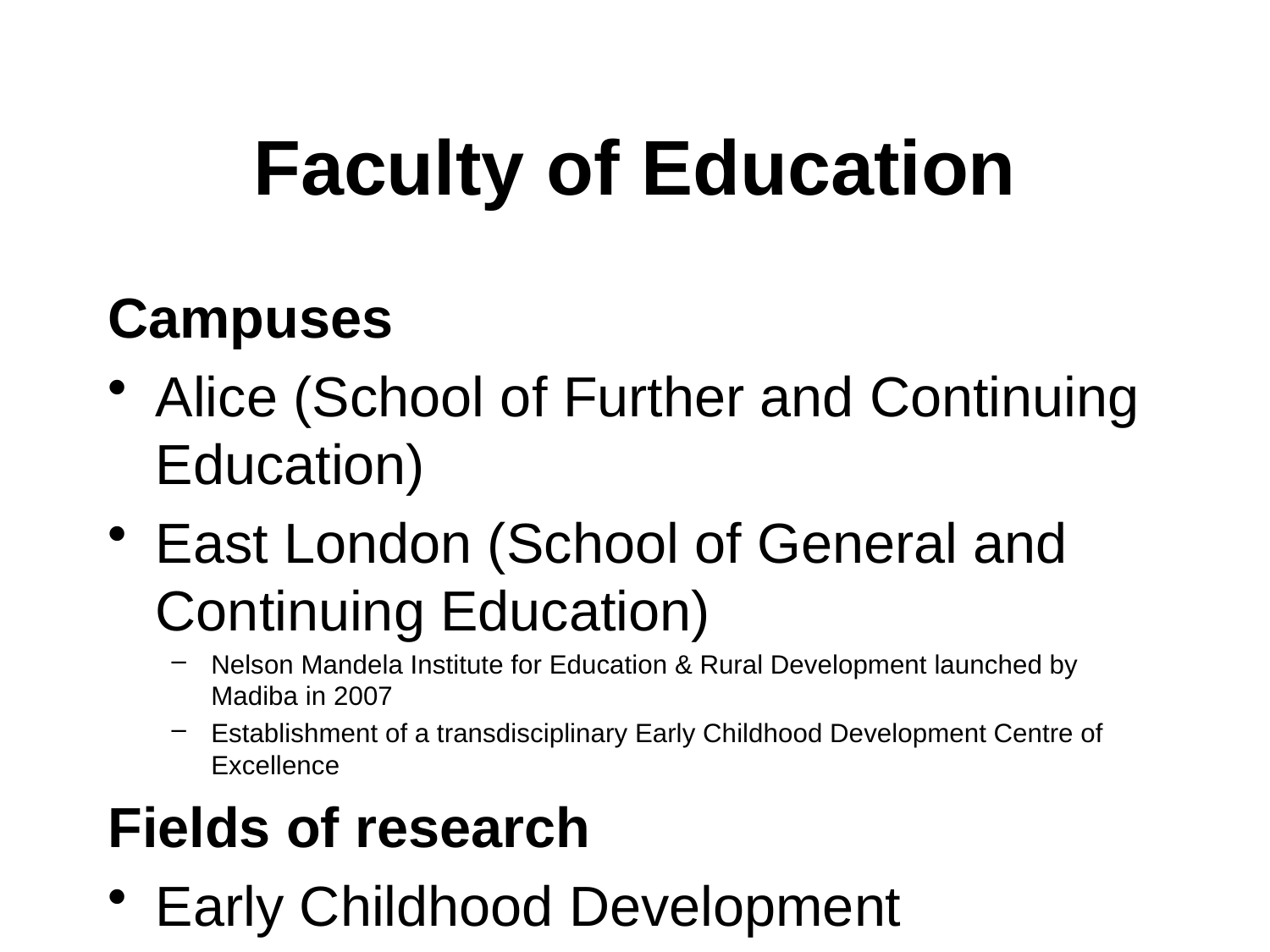

# Faculty of Education
Campuses
Alice (School of Further and Continuing Education)
East London (School of General and Continuing Education)
Nelson Mandela Institute for Education & Rural Development launched by Madiba in 2007
Establishment of a transdisciplinary Early Childhood Development Centre of Excellence
Fields of research
Early Childhood Development
Early Childhood Education